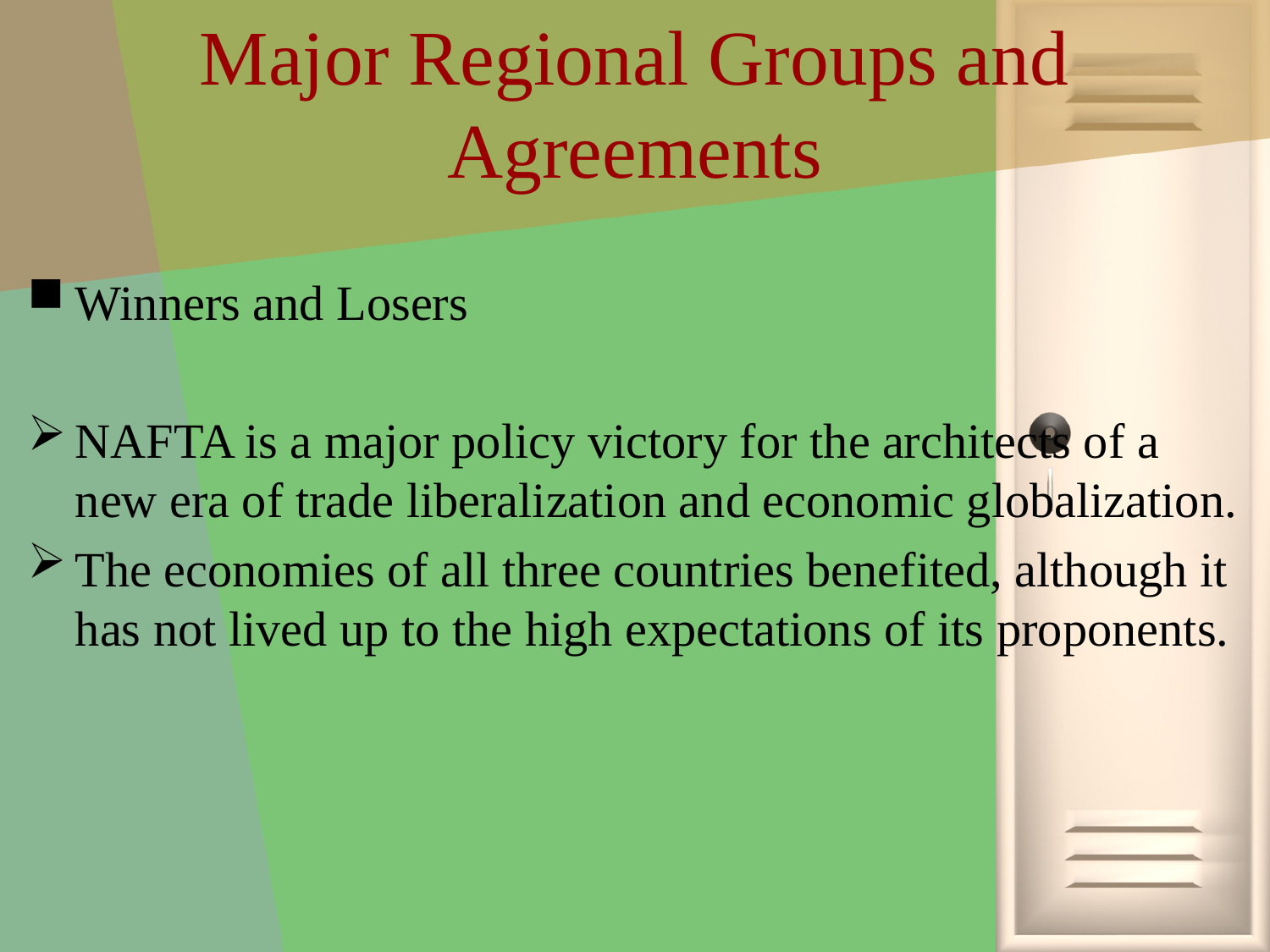

# Major Regional Groups and Agreements
Winners and Losers

NAFTA is a major policy victory for the architects of a new era of trade liberalization and economic globalization.
The economies of all three countries benefited, although it has not lived up to the high expectations of its proponents.